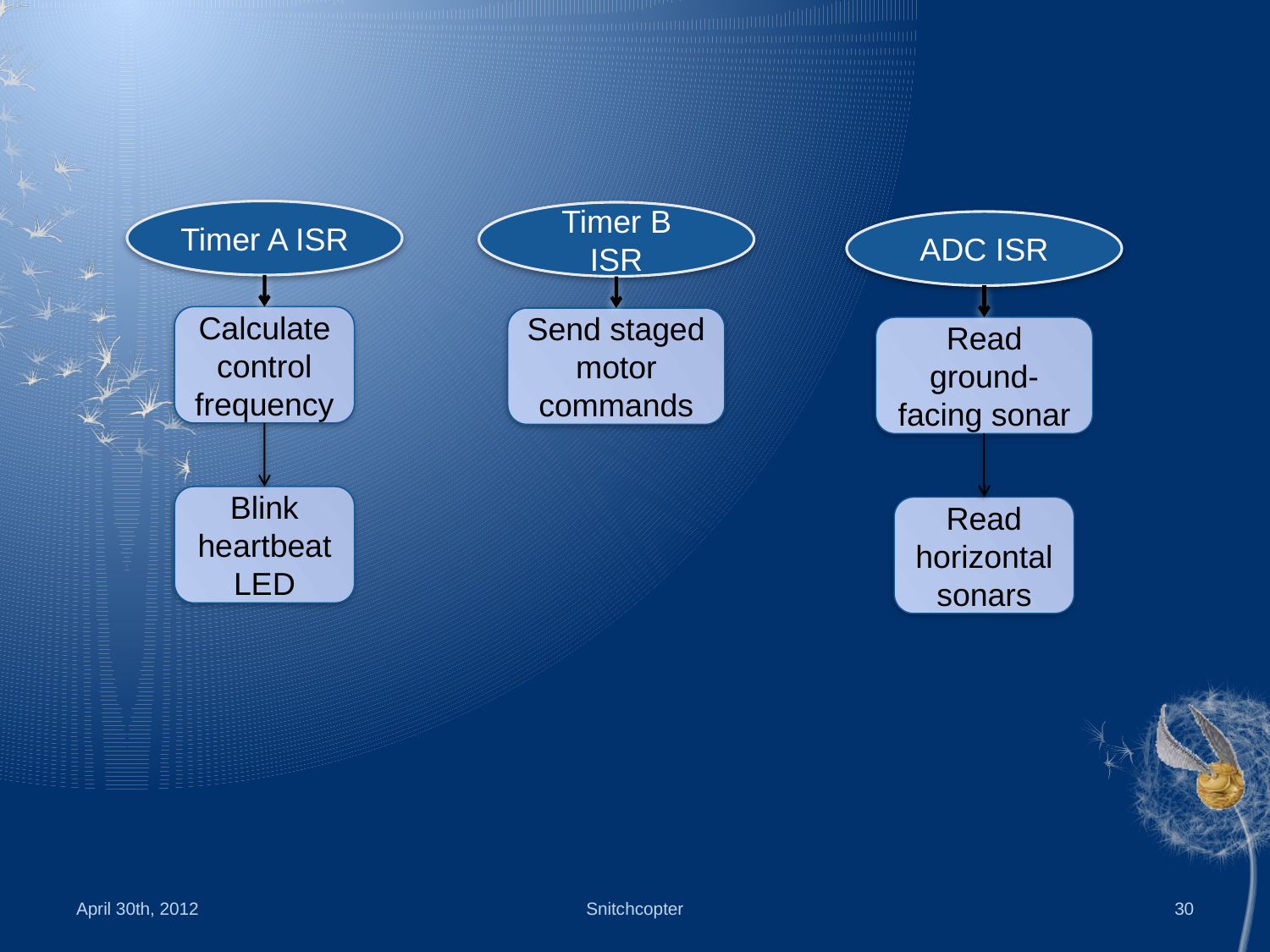

Timer A ISR
Timer B ISR
ADC ISR
Calculate control frequency
Send staged motor commands
Read ground-facing sonar
Blink heartbeat LED
Read horizontal sonars
April 30th, 2012
Snitchcopter
30